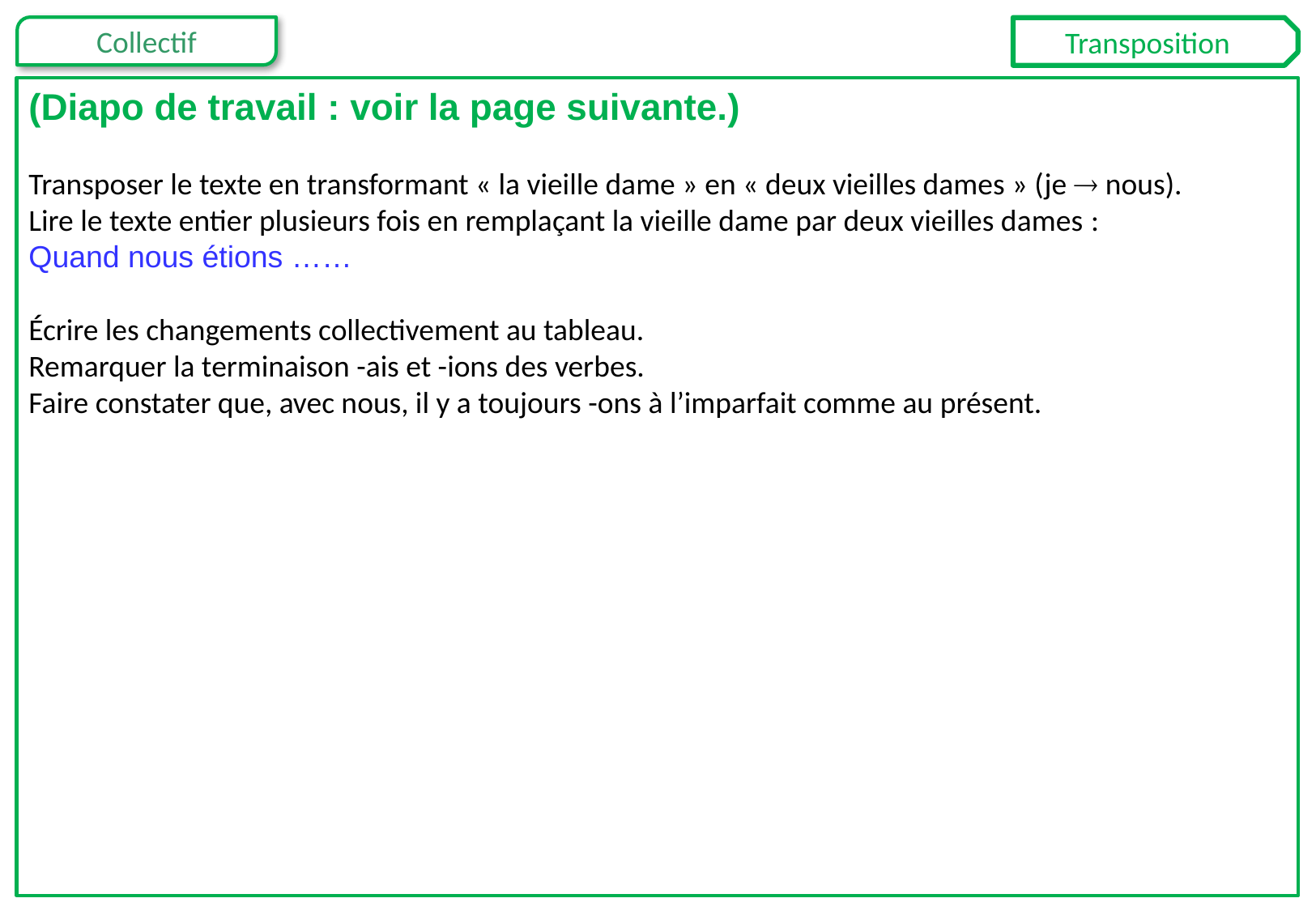

Transposition
(Diapo de travail : voir la page suivante.)

Transposer le texte en transformant « la vieille dame » en « deux vieilles dames » (je → nous).
Lire le texte entier plusieurs fois en remplaçant la vieille dame par deux vieilles dames :
Quand nous étions ……

Écrire les changements collectivement au tableau.
Remarquer la terminaison -ais et -ions des verbes.
Faire constater que, avec nous, il y a toujours -ons à l’imparfait comme au présent.